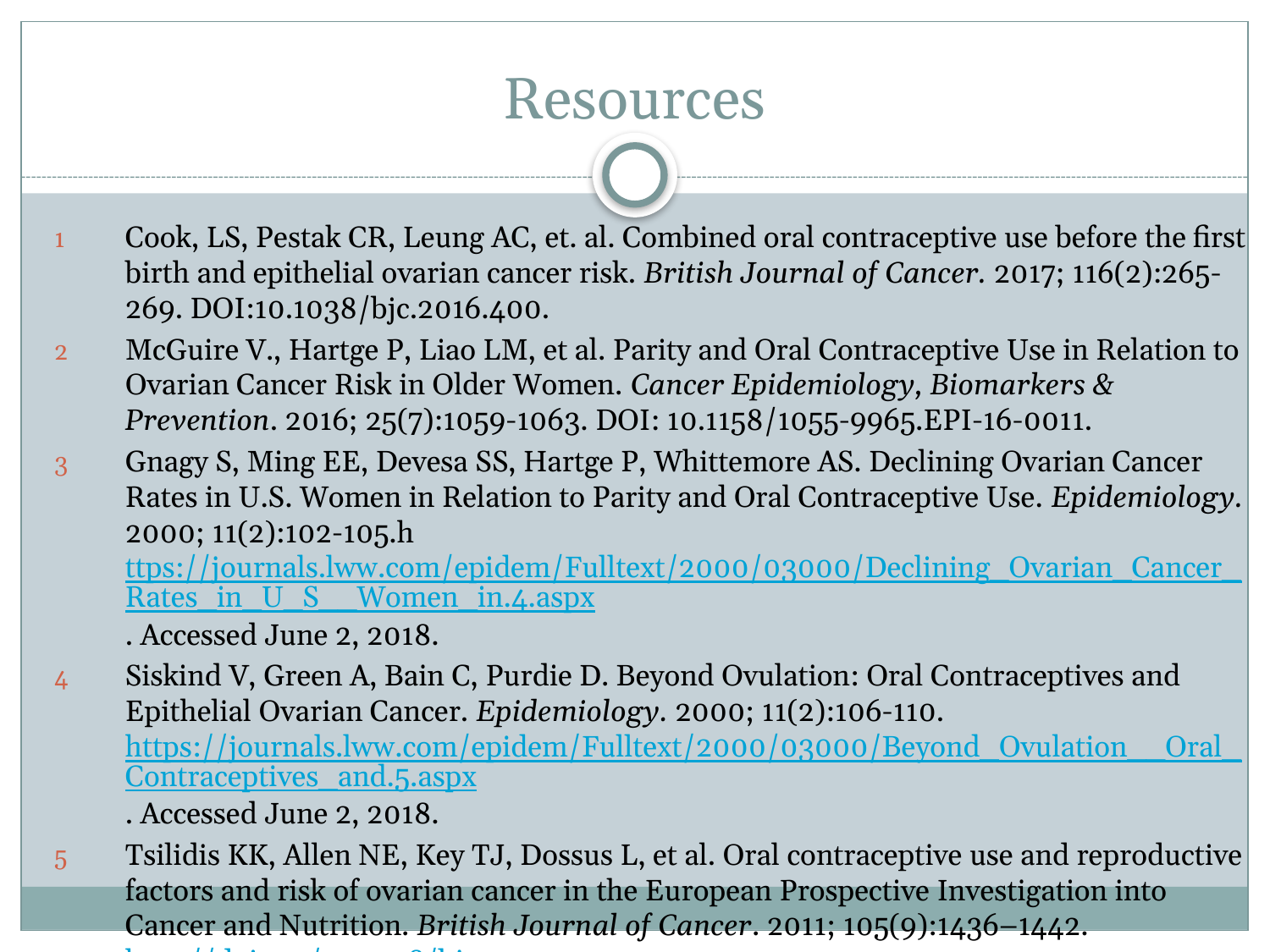

# Resources
Cook, LS, Pestak CR, Leung AC, et. al. Combined oral contraceptive use before the first birth and epithelial ovarian cancer risk. British Journal of Cancer. 2017; 116(2):265-269. DOI:10.1038/bjc.2016.400.
McGuire V., Hartge P, Liao LM, et al. Parity and Oral Contraceptive Use in Relation to Ovarian Cancer Risk in Older Women. Cancer Epidemiology, Biomarkers & Prevention. 2016; 25(7):1059-1063. DOI: 10.1158/1055-9965.EPI-16-0011.
Gnagy S, Ming EE, Devesa SS, Hartge P, Whittemore AS. Declining Ovarian Cancer Rates in U.S. Women in Relation to Parity and Oral Contraceptive Use. Epidemiology. 2000; 11(2):102-105.https://journals.lww.com/epidem/Fulltext/2000/03000/Declining_Ovarian_Cancer_Rates_in_U_S__Women_in.4.aspx. Accessed June 2, 2018.
Siskind V, Green A, Bain C, Purdie D. Beyond Ovulation: Oral Contraceptives and Epithelial Ovarian Cancer. Epidemiology. 2000; 11(2):106-110. https://journals.lww.com/epidem/Fulltext/2000/03000/Beyond_Ovulation__Oral_Contraceptives_and.5.aspx. Accessed June 2, 2018.
Tsilidis KK, Allen NE, Key TJ, Dossus L, et al. Oral contraceptive use and reproductive factors and risk of ovarian cancer in the European Prospective Investigation into Cancer and Nutrition. British Journal of Cancer. 2011; 105(9):1436–1442. http://doi.org/10.1038/bjc.2011.371.